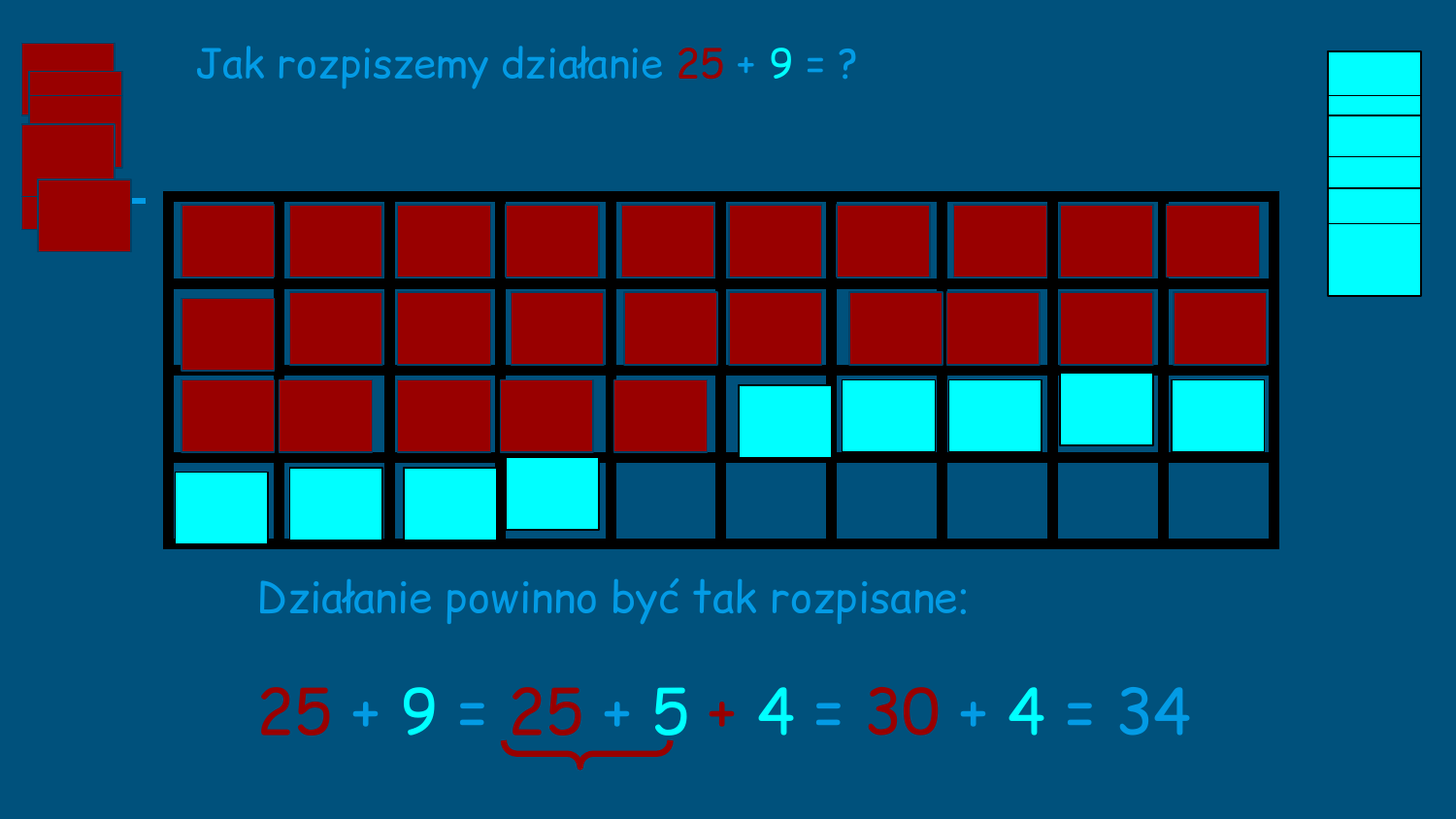

Jak rozpiszemy działanie 25 + 9 = ?

|  |  |  |  |  |  |  |  |  |  |
| --- | --- | --- | --- | --- | --- | --- | --- | --- | --- |
|  |  |  |  |  |  |  |  |  |  |
|  |  |  |  |  |  |  |  |  |  |
|  |  |  |  |  |  |  |  |  |  |

Działanie powinno być tak rozpisane:

25 + 9 = 25 + 5 + 4 = 30 + 4 = 34